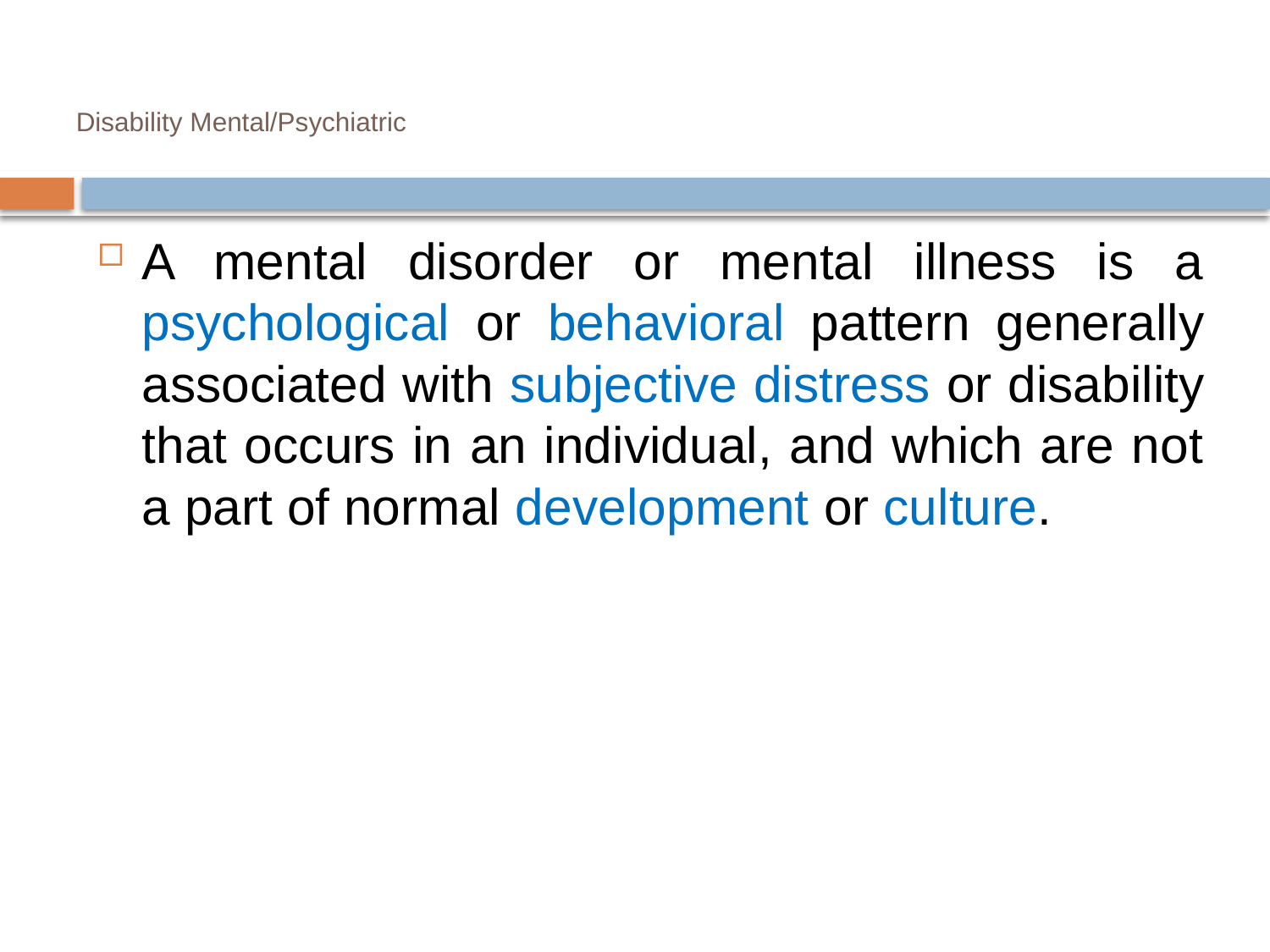

# Disability Mental/Psychiatric
A mental disorder or mental illness is a psychological or behavioral pattern generally associated with subjective distress or disability that occurs in an individual, and which are not a part of normal development or culture.